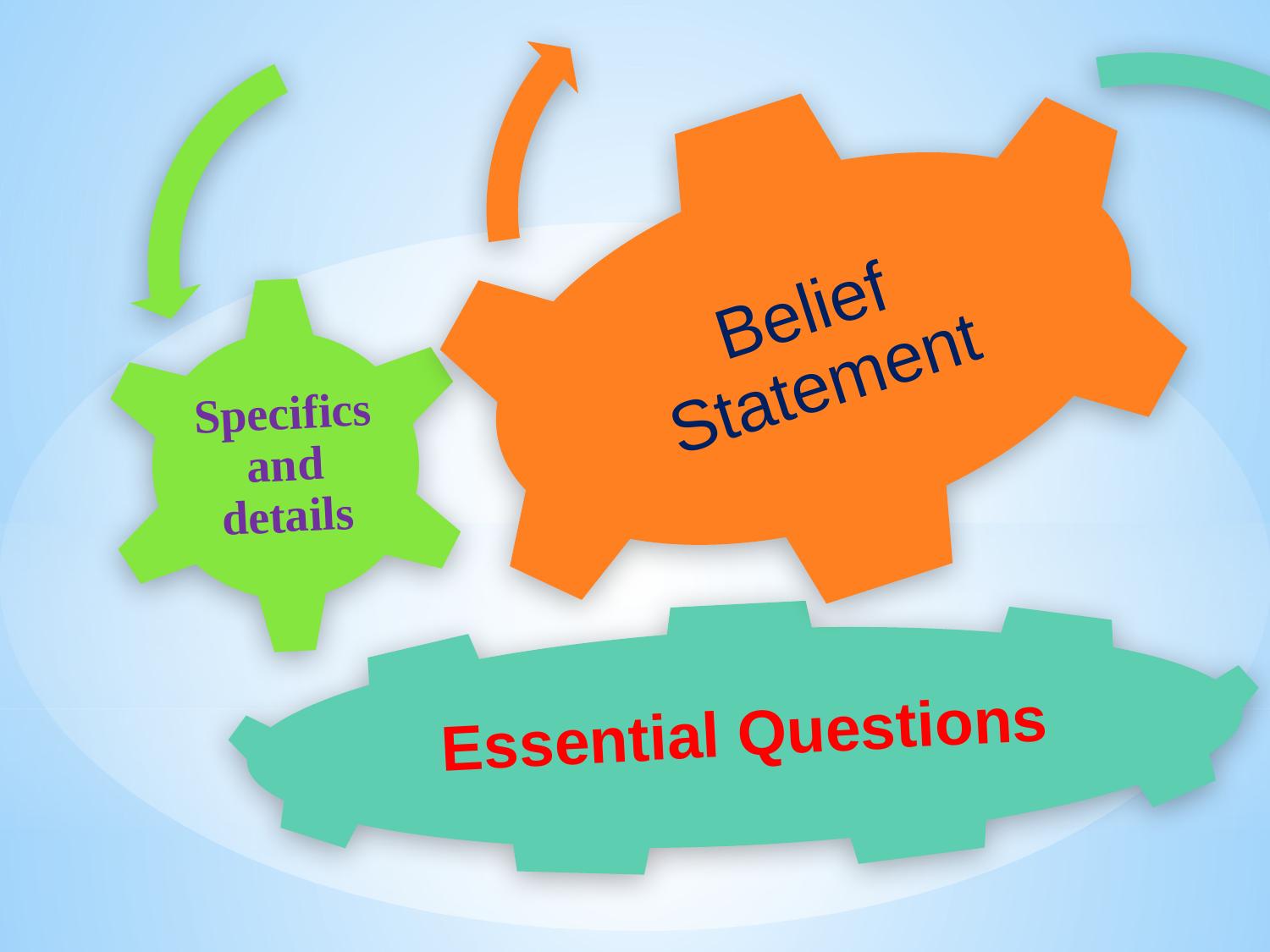

Essential Questions
Specifics and details
Belief Statement